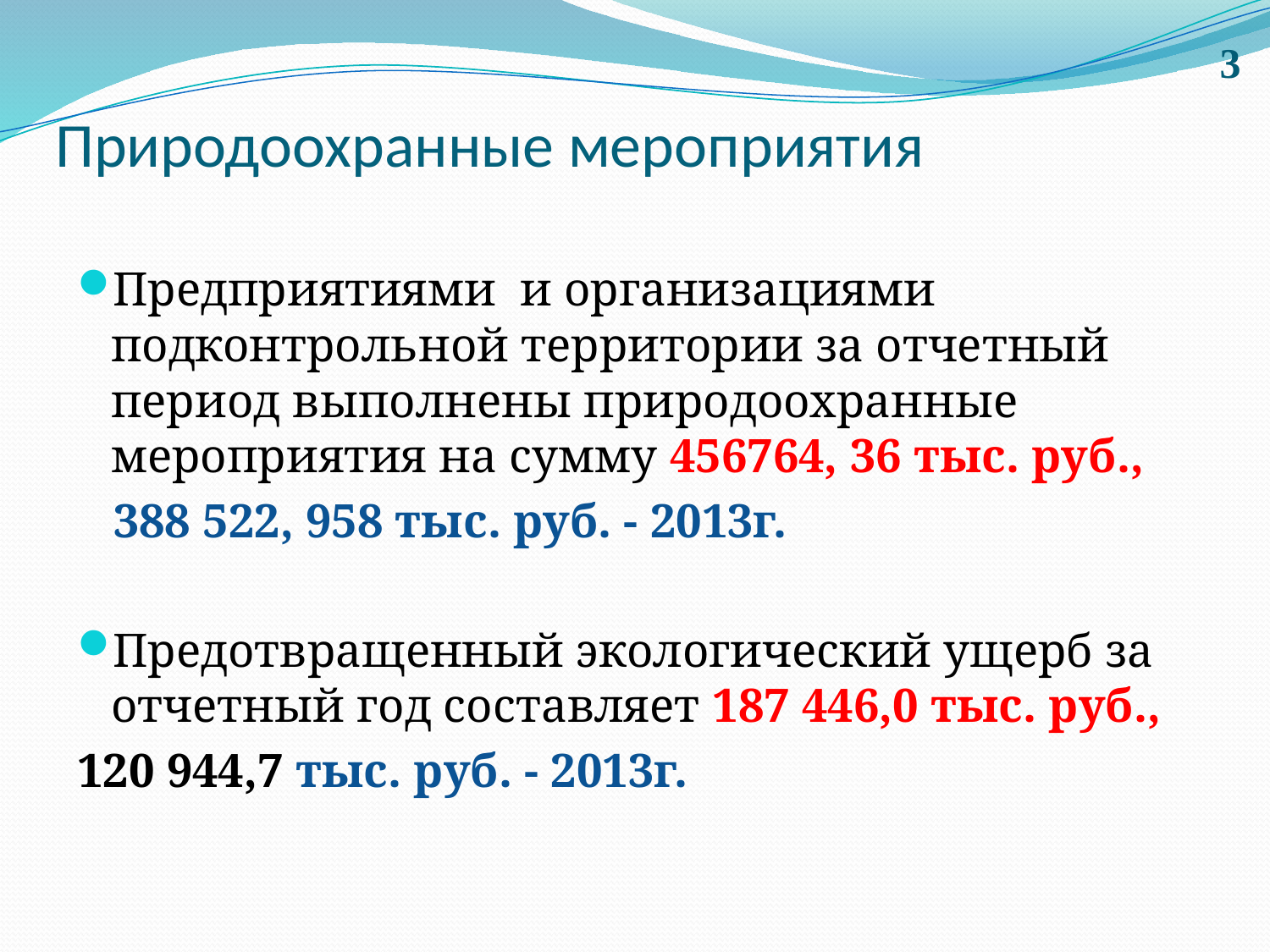

3
# Природоохранные мероприятия

Предприятиями  и организациями  подконтрольной территории за отчетный период выполнены природоохранные мероприятия на сумму 456764, 36 тыс. руб.,
   388 522, 958 тыс. руб. - 2013г.

Предотвращенный экологический ущерб за отчетный год составляет 187 446,0 тыс. руб.,
120 944,7 тыс. руб. - 2013г.